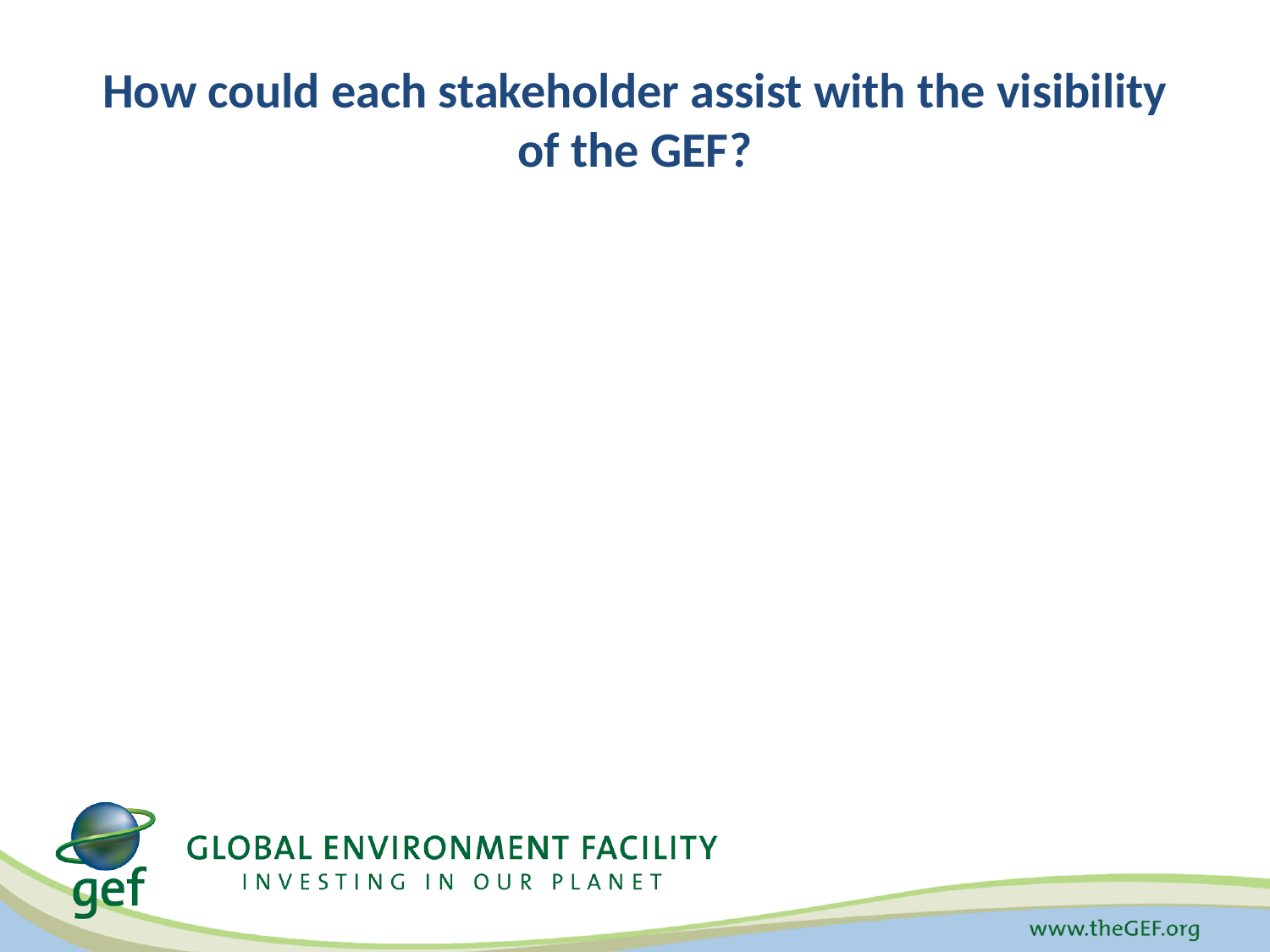

# How could each stakeholder assist with the visibility of the GEF?